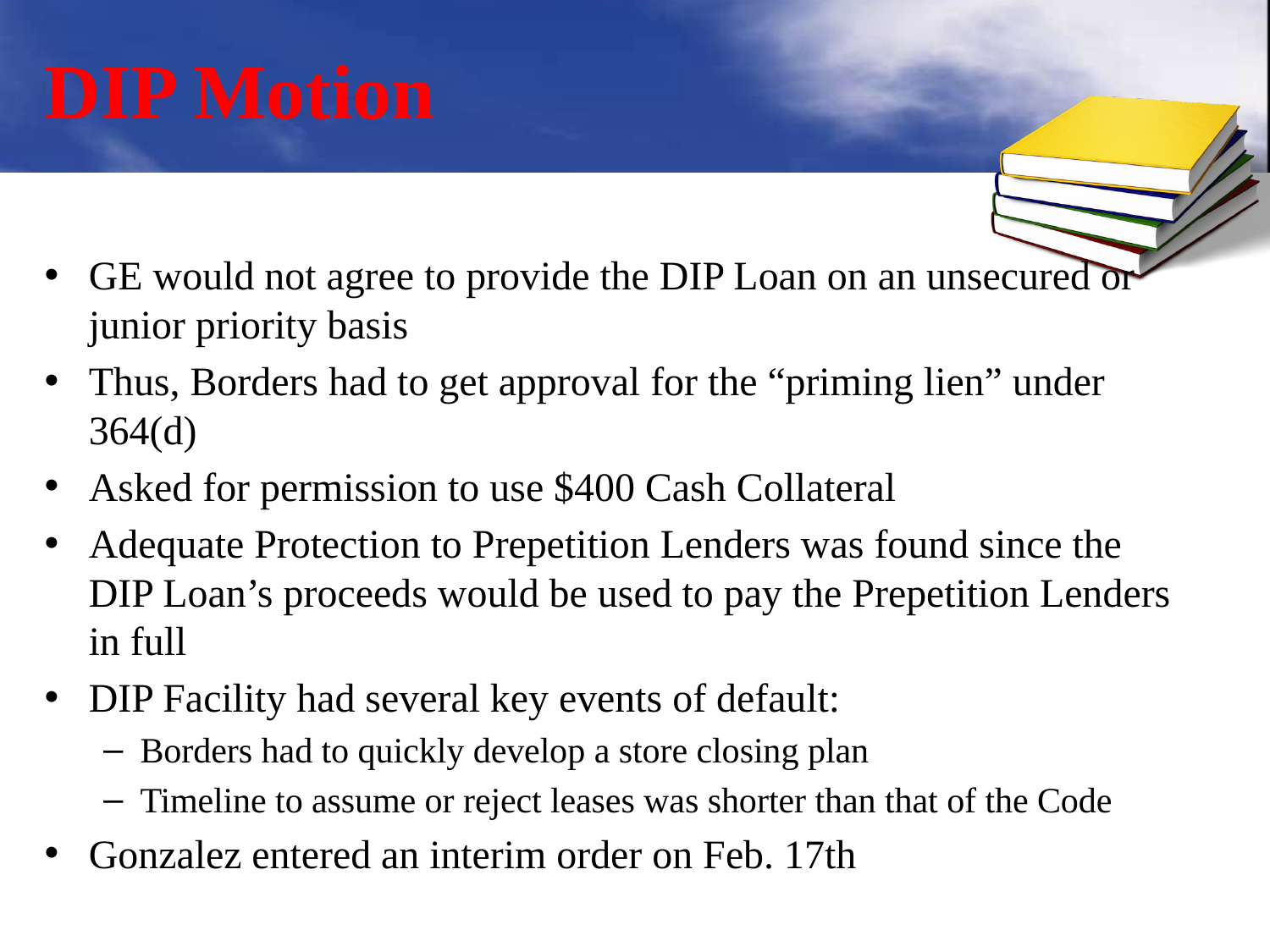

# DIP Motion
GE would not agree to provide the DIP Loan on an unsecured or junior priority basis
Thus, Borders had to get approval for the “priming lien” under 364(d)
Asked for permission to use $400 Cash Collateral
Adequate Protection to Prepetition Lenders was found since the DIP Loan’s proceeds would be used to pay the Prepetition Lenders in full
DIP Facility had several key events of default:
Borders had to quickly develop a store closing plan
Timeline to assume or reject leases was shorter than that of the Code
Gonzalez entered an interim order on Feb. 17th